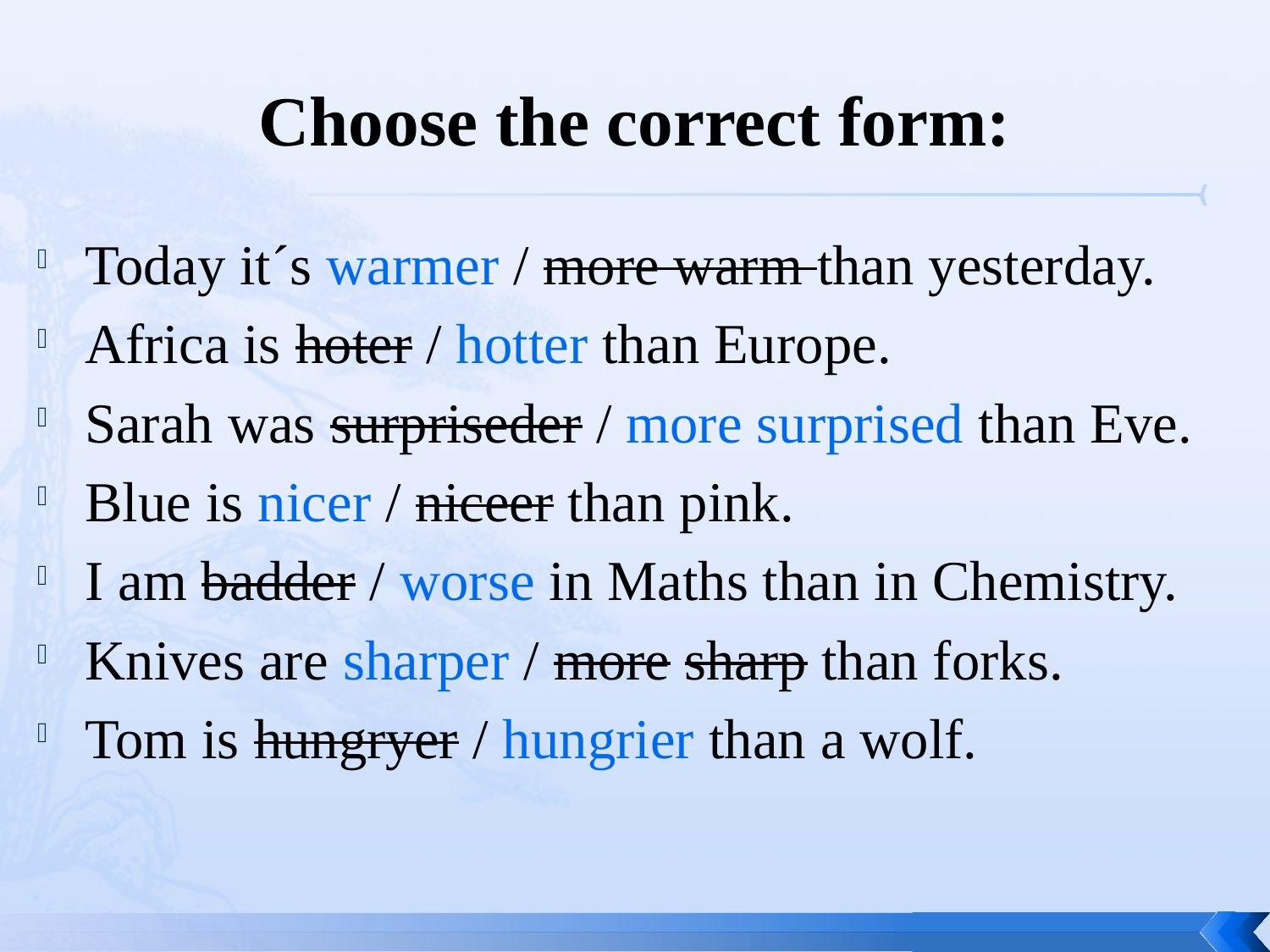

# Choose the correct form:
Today it´s warmer / more warm than yesterday.
Africa is hoter / hotter than Europe.
Sarah was surpriseder / more surprised than Eve.
Blue is nicer / niceer than pink.
I am badder / worse in Maths than in Chemistry.
Knives are sharper / more sharp than forks.
Tom is hungryer / hungrier than a wolf.